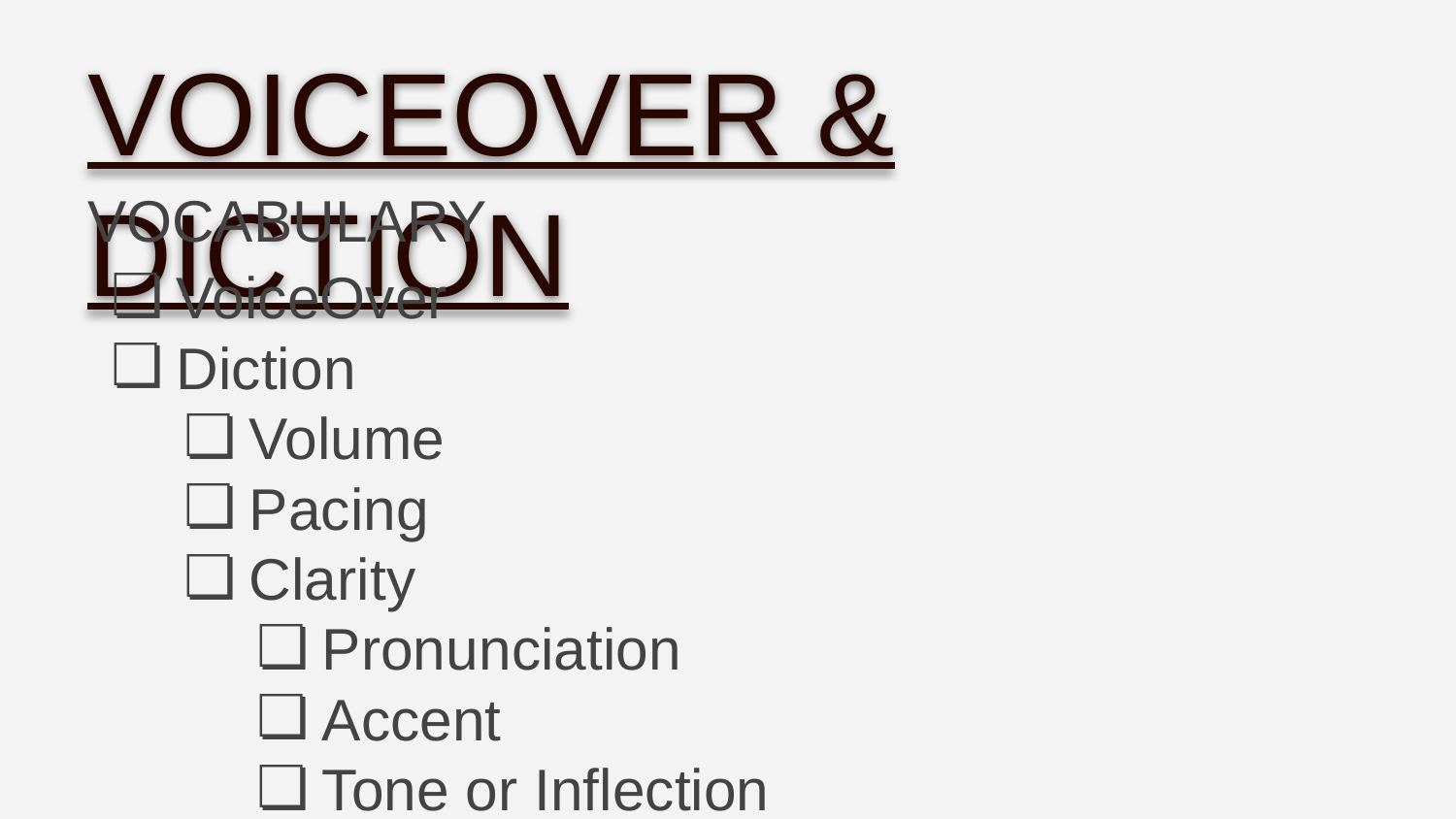

VOICEOVER & DICTION
VOCABULARY
VoiceOver
Diction
Volume
Pacing
Clarity
Pronunciation
Accent
Tone or Inflection